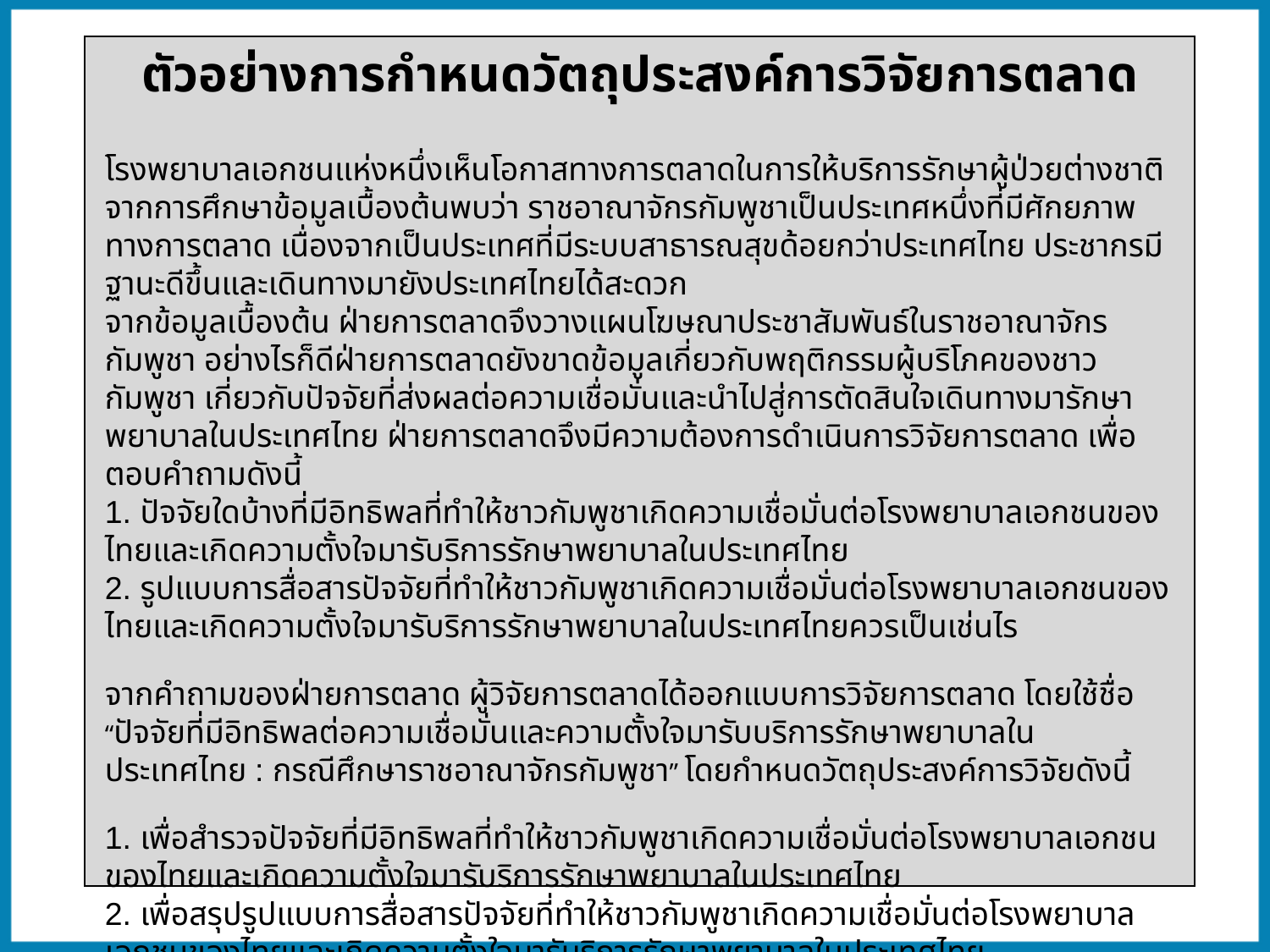

ตัวอย่างการกำหนดวัตถุประสงค์การวิจัยการตลาด

โรงพยาบาลเอกชนแห่งหนึ่งเห็นโอกาสทางการตลาดในการให้บริการรักษาผู้ป่วยต่างชาติ จากการศึกษาข้อมูลเบื้องต้นพบว่า ราชอาณาจักรกัมพูชาเป็นประเทศหนึ่งที่มีศักยภาพทางการตลาด เนื่องจากเป็นประเทศที่มีระบบสาธารณสุขด้อยกว่าประเทศไทย ประชากรมีฐานะดีขึ้นและเดินทางมายังประเทศไทยได้สะดวก
จากข้อมูลเบื้องต้น ฝ่ายการตลาดจึงวางแผนโฆษณาประชาสัมพันธ์ในราชอาณาจักรกัมพูชา อย่างไรก็ดีฝ่ายการตลาดยังขาดข้อมูลเกี่ยวกับพฤติกรรมผู้บริโภคของชาวกัมพูชา เกี่ยวกับปัจจัยที่ส่งผลต่อความเชื่อมั่นและนำไปสู่การตัดสินใจเดินทางมารักษาพยาบาลในประเทศไทย ฝ่ายการตลาดจึงมีความต้องการดำเนินการวิจัยการตลาด เพื่อตอบคำถามดังนี้
1. ปัจจัยใดบ้างที่มีอิทธิพลที่ทำให้ชาวกัมพูชาเกิดความเชื่อมั่นต่อโรงพยาบาลเอกชนของไทยและเกิดความตั้งใจมารับริการรักษาพยาบาลในประเทศไทย
2. รูปแบบการสื่อสารปัจจัยที่ทำให้ชาวกัมพูชาเกิดความเชื่อมั่นต่อโรงพยาบาลเอกชนของไทยและเกิดความตั้งใจมารับริการรักษาพยาบาลในประเทศไทยควรเป็นเช่นไร

จากคำถามของฝ่ายการตลาด ผู้วิจัยการตลาดได้ออกแบบการวิจัยการตลาด โดยใช้ชื่อ “ปัจจัยที่มีอิทธิพลต่อความเชื่อมั่นและความตั้งใจมารับบริการรักษาพยาบาลในประเทศไทย : กรณีศึกษาราชอาณาจักรกัมพูชา” โดยกำหนดวัตถุประสงค์การวิจัยดังนี้

1. เพื่อสำรวจปัจจัยที่มีอิทธิพลที่ทำให้ชาวกัมพูชาเกิดความเชื่อมั่นต่อโรงพยาบาลเอกชนของไทยและเกิดความตั้งใจมารับริการรักษาพยาบาลในประเทศไทย
2. เพื่อสรุปรูปแบบการสื่อสารปัจจัยที่ทำให้ชาวกัมพูชาเกิดความเชื่อมั่นต่อโรงพยาบาลเอกชนของไทยและเกิดความตั้งใจมารับริการรักษาพยาบาลในประเทศไทย